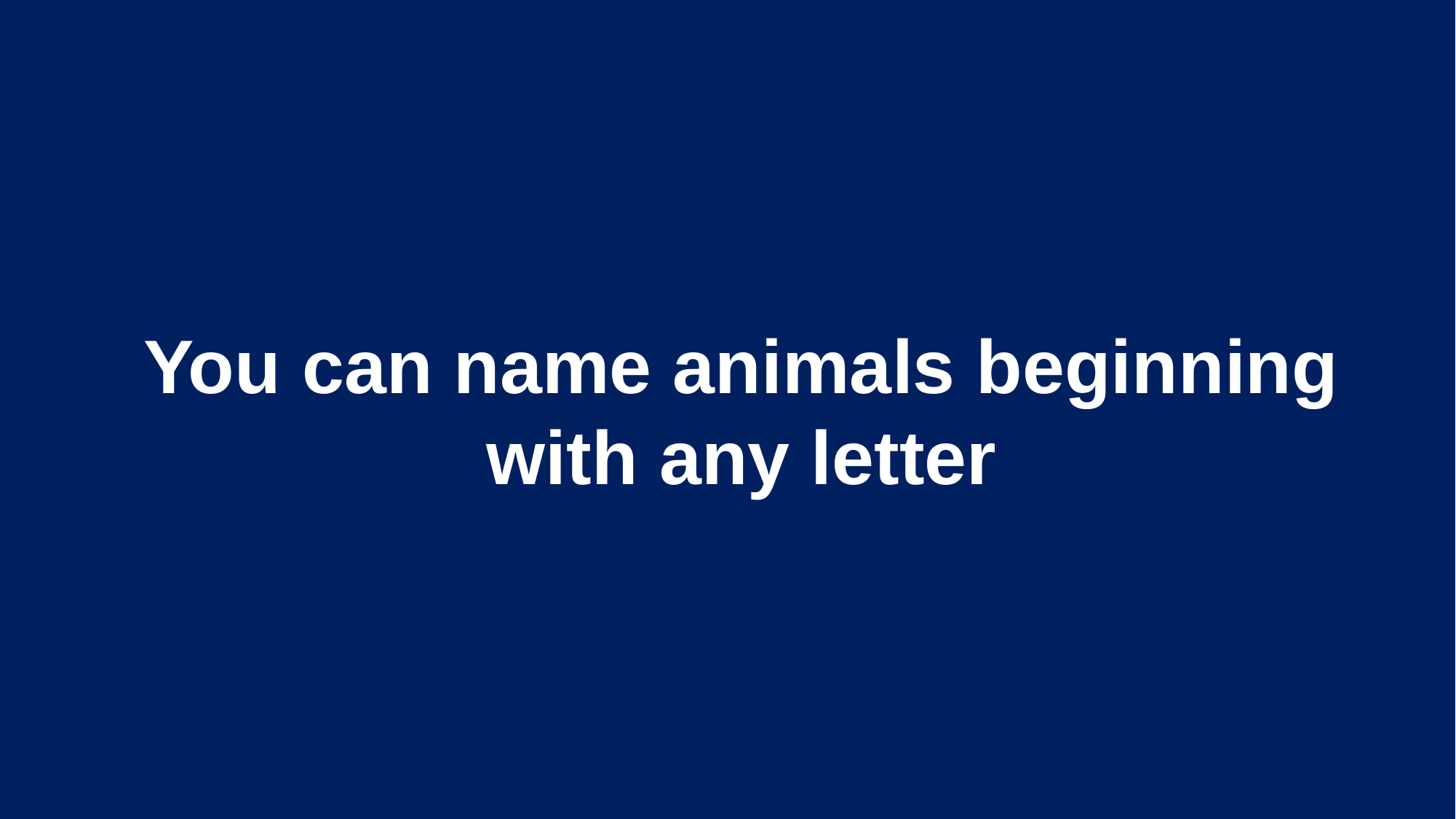

You can name animals beginning with any letter